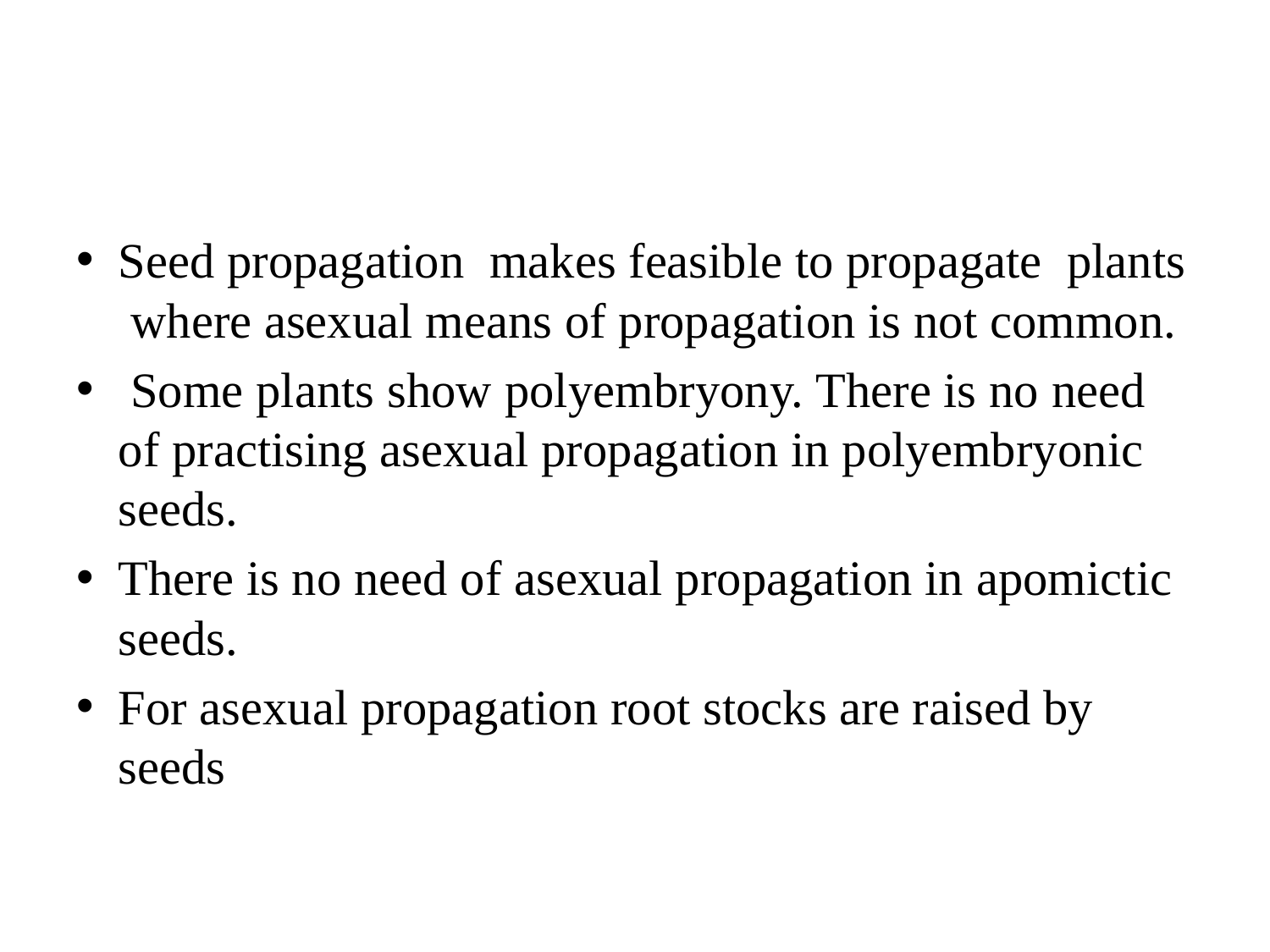

#
Seed propagation  makes feasible to propagate  plants  where asexual means of propagation is not common.
 Some plants show polyembryony. There is no need of practising asexual propagation in polyembryonic seeds.
There is no need of asexual propagation in apomictic seeds.
For asexual propagation root stocks are raised by seeds